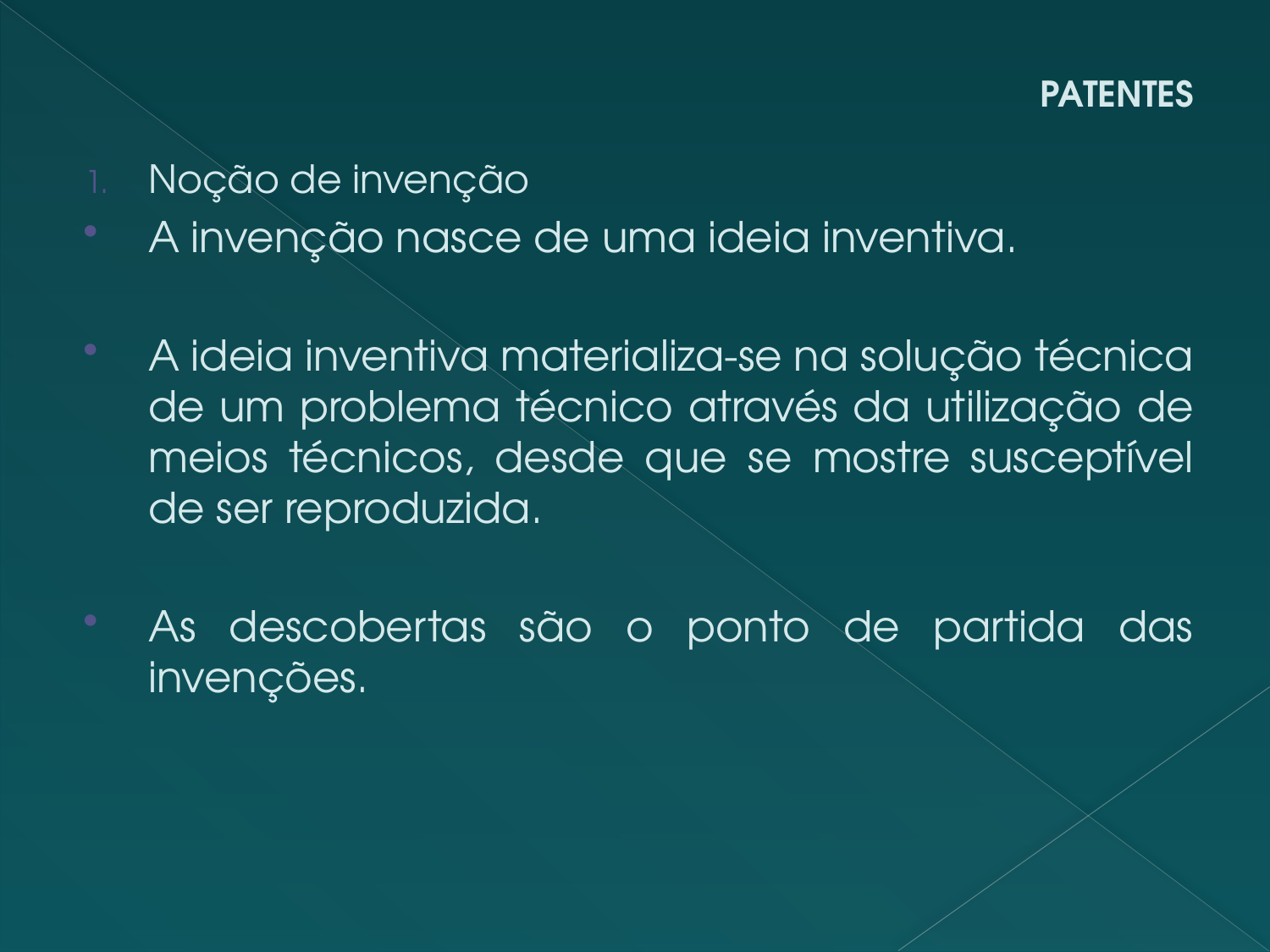

# PATENTES
Noção de invenção
A invenção nasce de uma ideia inventiva.

A ideia inventiva materializa-se na solução técnica de um problema técnico através da utilização de meios técnicos, desde que se mostre susceptível de ser reproduzida.

As descobertas são o ponto de partida das invenções.